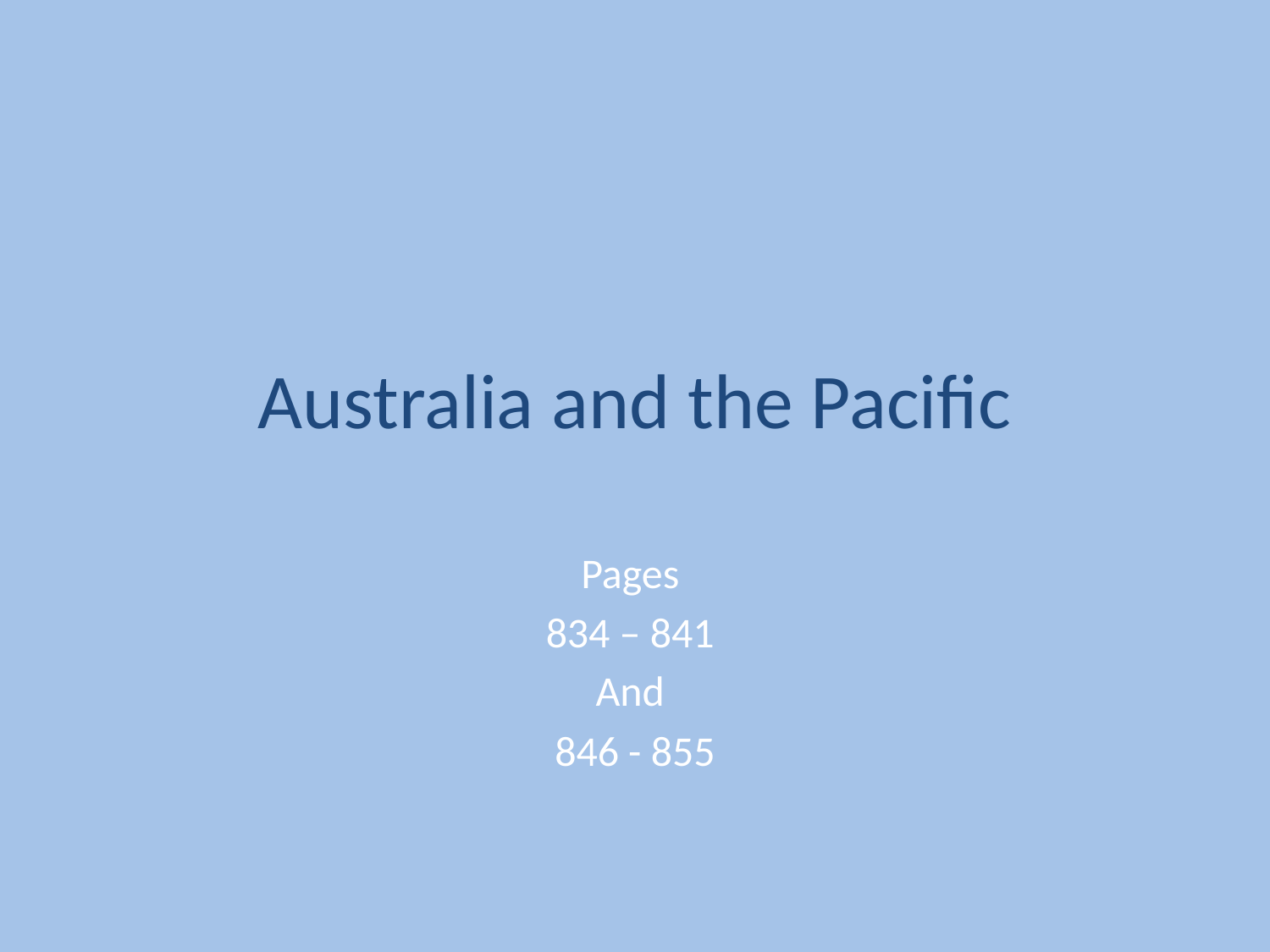

# Australia and the Pacific
Pages
834 – 841
And
846 - 855